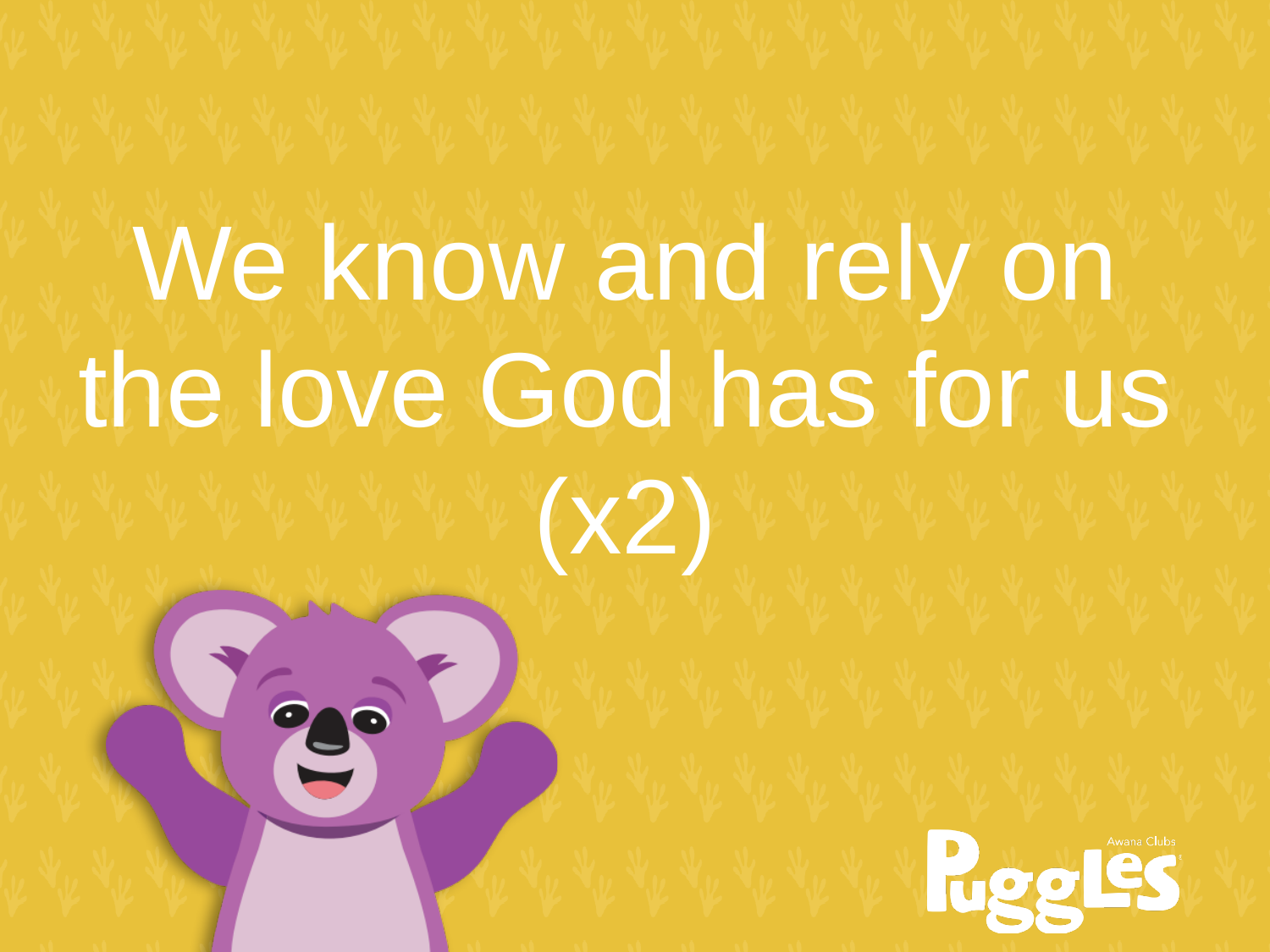

# We know and rely on the love God has for us (x2)